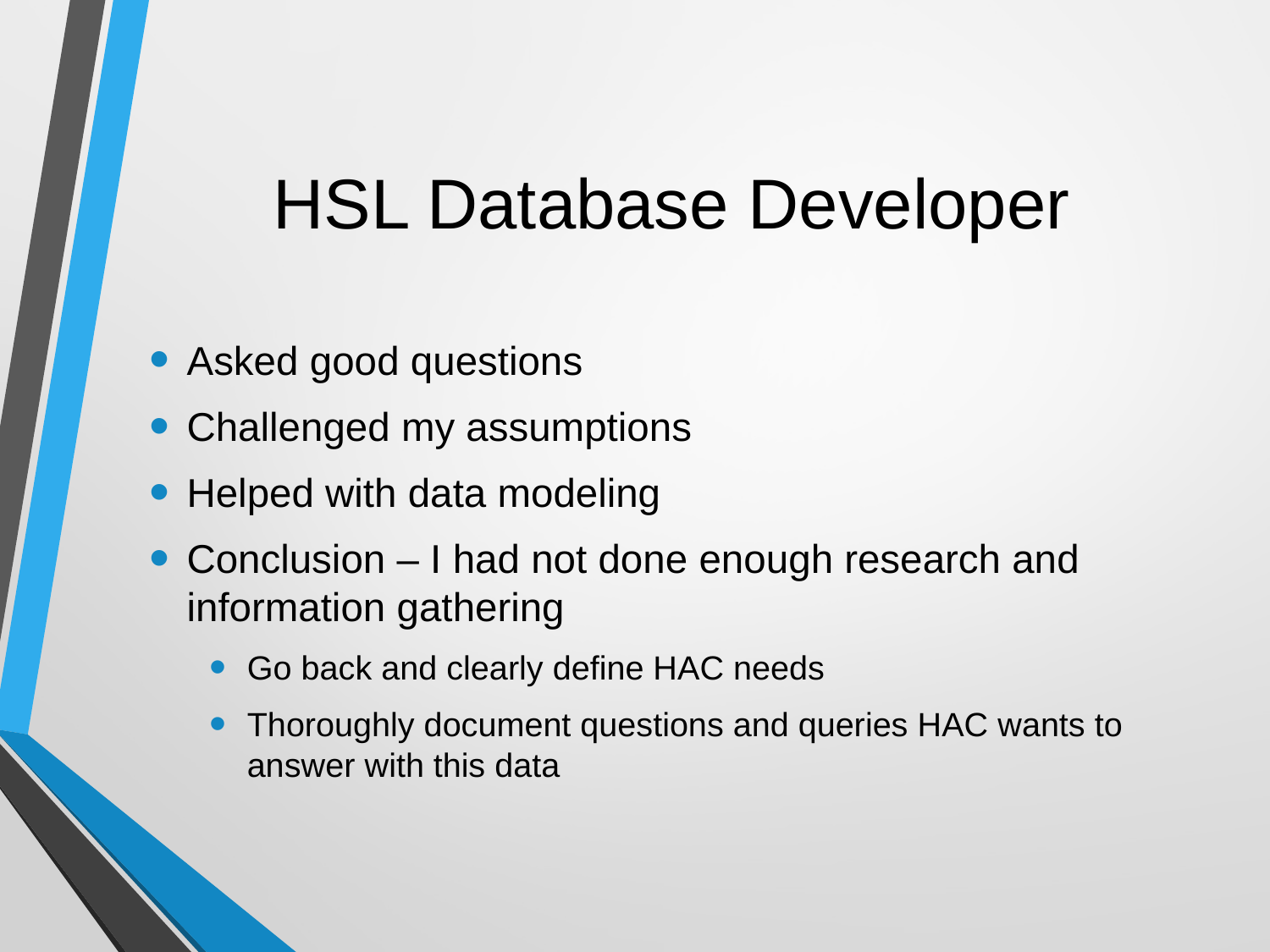

# HSL Database Developer
Asked good questions
Challenged my assumptions
Helped with data modeling
Conclusion – I had not done enough research and information gathering
Go back and clearly define HAC needs
Thoroughly document questions and queries HAC wants to answer with this data